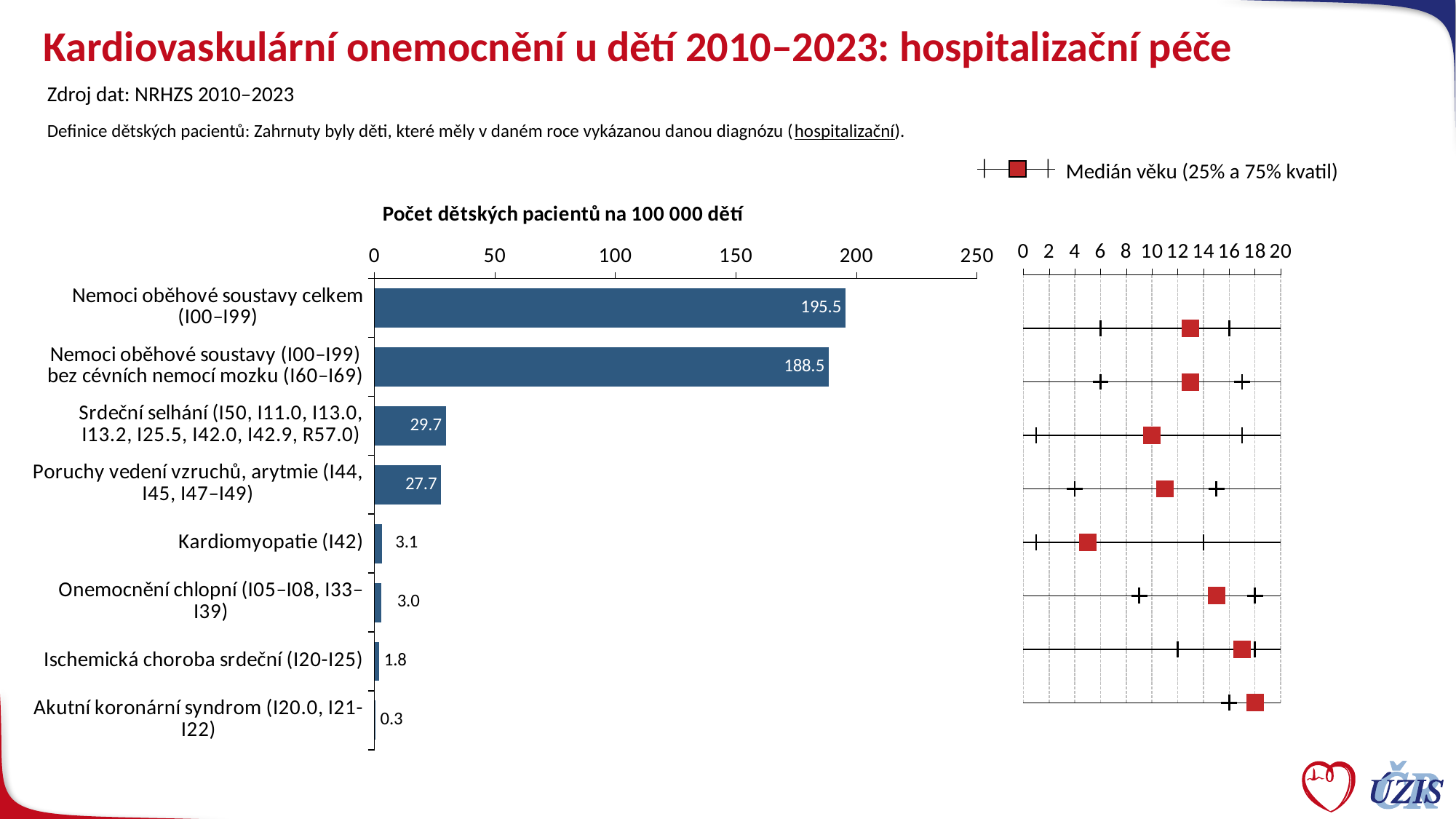

# Kardiovaskulární onemocnění u dětí 2010–2023: hospitalizační péče
Zdroj dat: NRHZS 2010–2023
Definice dětských pacientů: Zahrnuty byly děti, které měly v daném roce vykázanou danou diagnózu (hospitalizační).
Medián věku (25% a 75% kvatil)

### Chart

| Category | Řada 1 |
|---|---|
| Nemoci oběhové soustavy celkem (I00–I99) | 195.52061061714545 |
| Nemoci oběhové soustavy (I00–I99) bez cévních nemocí mozku (I60–I69) | 188.50142034660263 |
| Srdeční selhání (I50, I11.0, I13.0, I13.2, I25.5, I42.0, I42.9, R57.0) | 29.659485418933677 |
| Poruchy vedení vzruchů, arytmie (I44, I45, I47–I49) | 27.748337047611177 |
| Kardiomyopatie (I42) | 3.078101855822897 |
| Onemocnění chlopní (I05–I08, I33–I39) | 3.004730528953112 |
| Ischemická choroba srdeční (I20-I25) | 1.8412709171608024 |
| Akutní koronární syndrom (I20.0, I21-I22) | 0.265534325814461 |

### Chart

| Category | median | kv25 | kv75 |
|---|---|---|---|